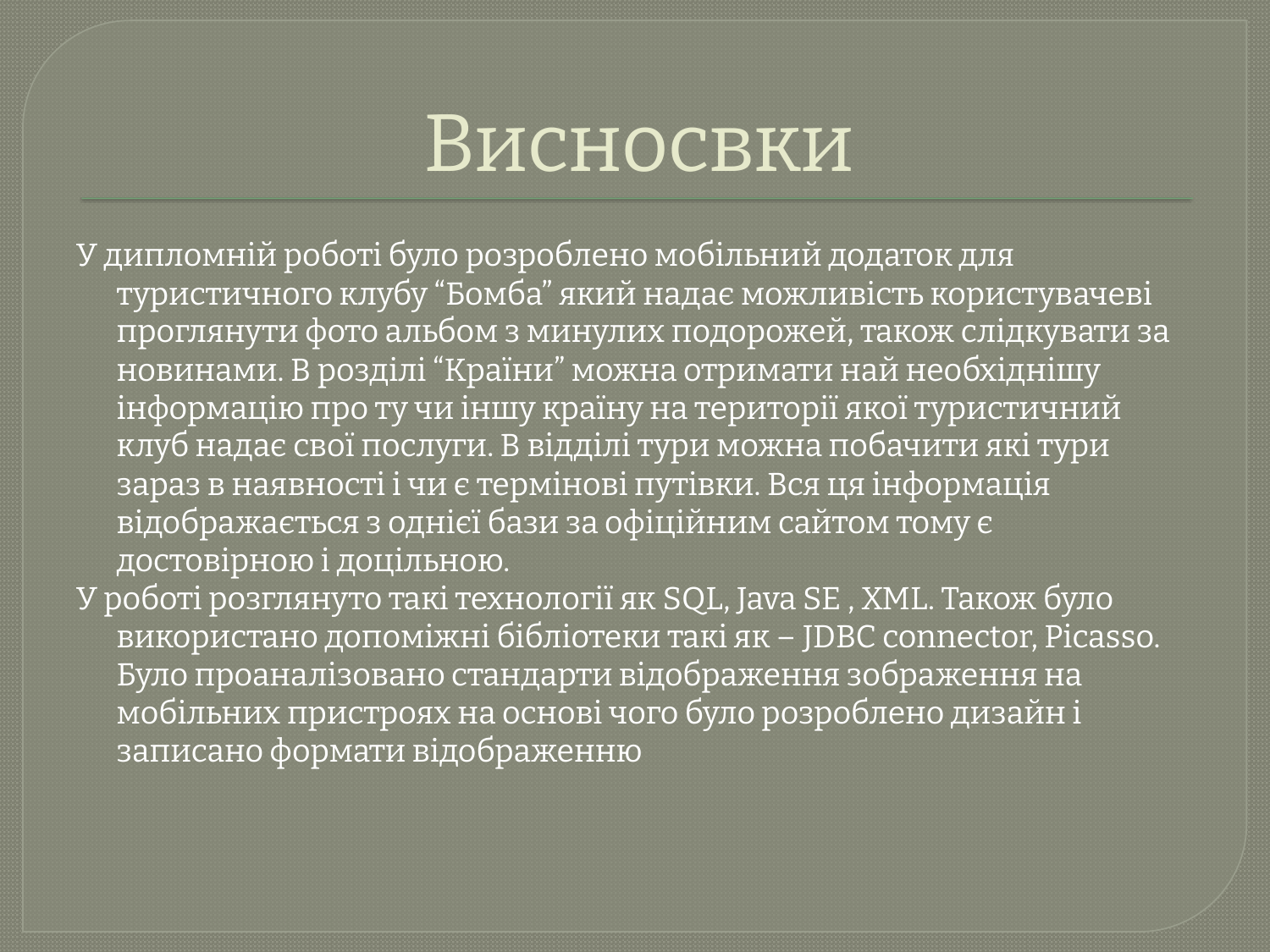

# Висносвки
У дипломній роботі було розроблено мобільний додаток для туристичного клубу “Бомба” який надає можливість користувачеві проглянути фото альбом з минулих подорожей, також слідкувати за новинами. В розділі “Країни” можна отримати най необхіднішу інформацію про ту чи іншу країну на території якої туристичний клуб надає свої послуги. В відділі тури можна побачити які тури зараз в наявності і чи є термінові путівки. Вся ця інформація відображається з однієї бази за офіційним сайтом тому є достовірною і доцільною.
У роботі розглянуто такі технології як SQL, Java SE , XML. Також було використано допоміжні бібліотеки такі як – JDBC connector, Picasso. Було проаналізовано стандарти відображення зображення на мобільних пристроях на основі чого було розроблено дизайн і записано формати відображенню